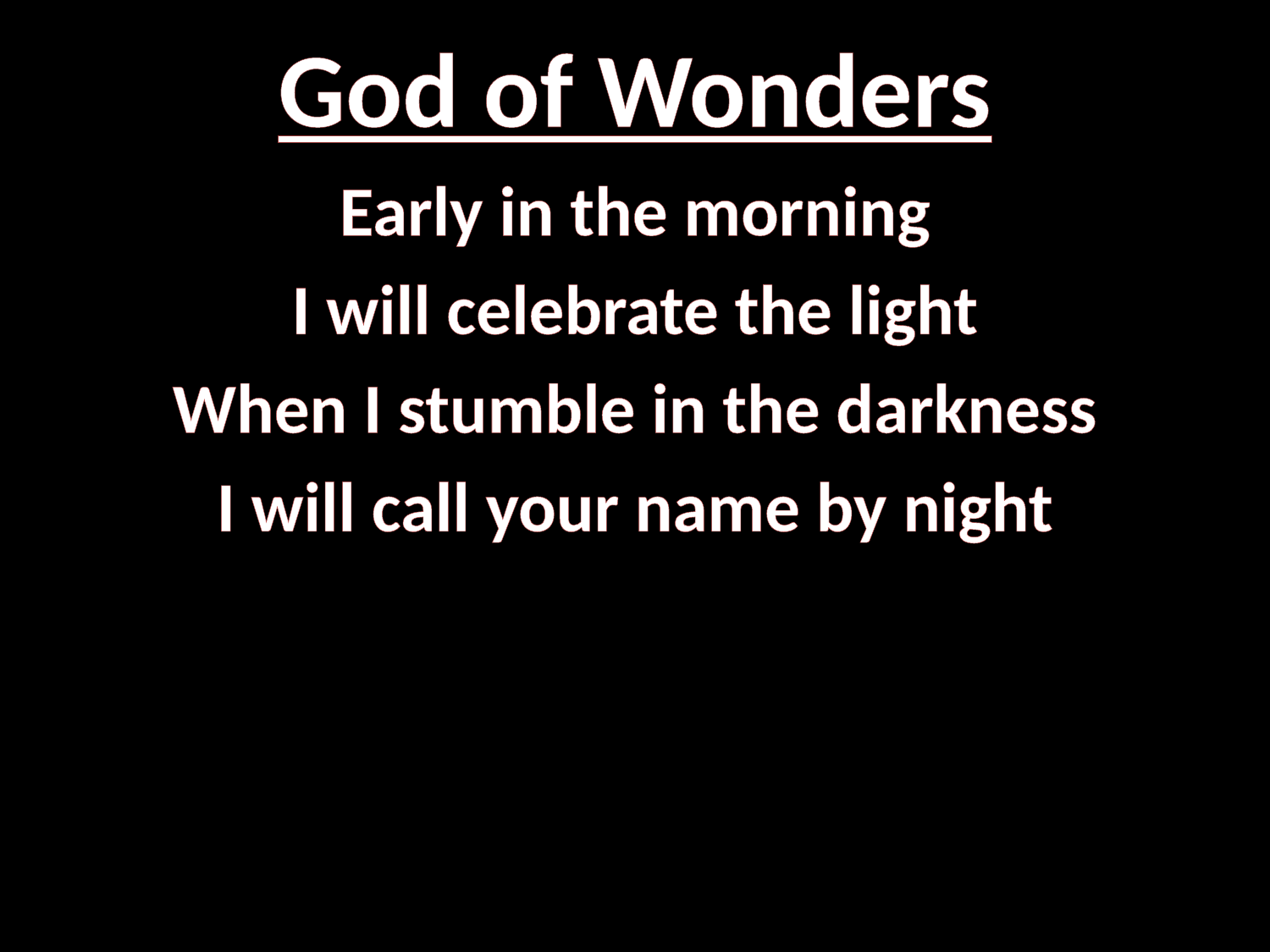

# God of Wonders
Early in the morning
I will celebrate the light
When I stumble in the darkness
I will call your name by night